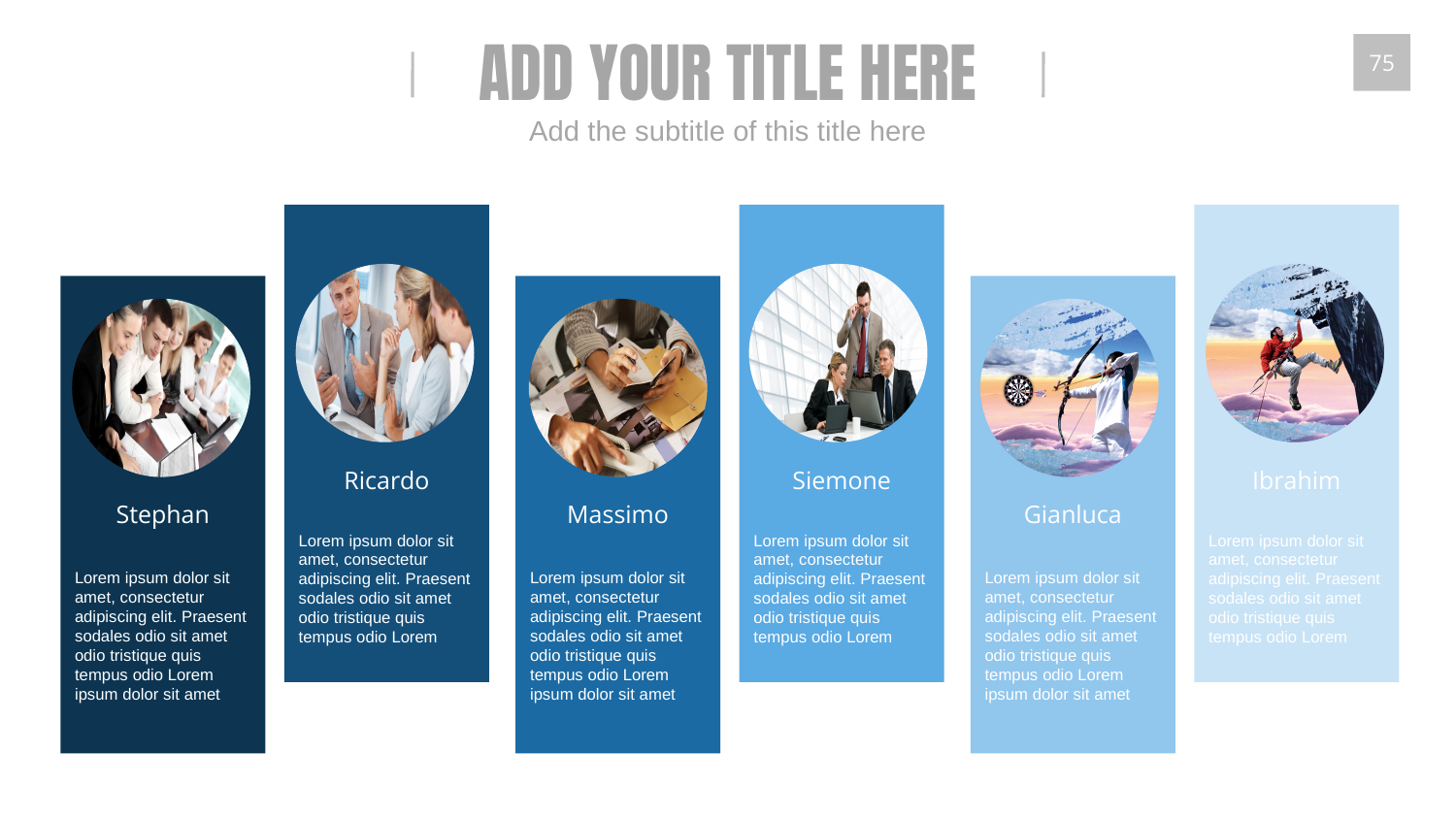

ADD YOUR TITLE HERE
Add the subtitle of this title here
75

Ricardo
Lorem ipsum dolor sit amet, consectetur adipiscing elit. Praesent sodales odio sit amet odio tristique quis tempus odio Lorem

Siemone
Lorem ipsum dolor sit amet, consectetur adipiscing elit. Praesent sodales odio sit amet odio tristique quis tempus odio Lorem

Ibrahim
Lorem ipsum dolor sit amet, consectetur adipiscing elit. Praesent sodales odio sit amet odio tristique quis tempus odio Lorem

Stephan
Lorem ipsum dolor sit amet, consectetur adipiscing elit. Praesent sodales odio sit amet odio tristique quis tempus odio Lorem ipsum dolor sit amet

Massimo
Lorem ipsum dolor sit amet, consectetur adipiscing elit. Praesent sodales odio sit amet odio tristique quis tempus odio Lorem ipsum dolor sit amet

Gianluca
Lorem ipsum dolor sit amet, consectetur adipiscing elit. Praesent sodales odio sit amet odio tristique quis tempus odio Lorem ipsum dolor sit amet